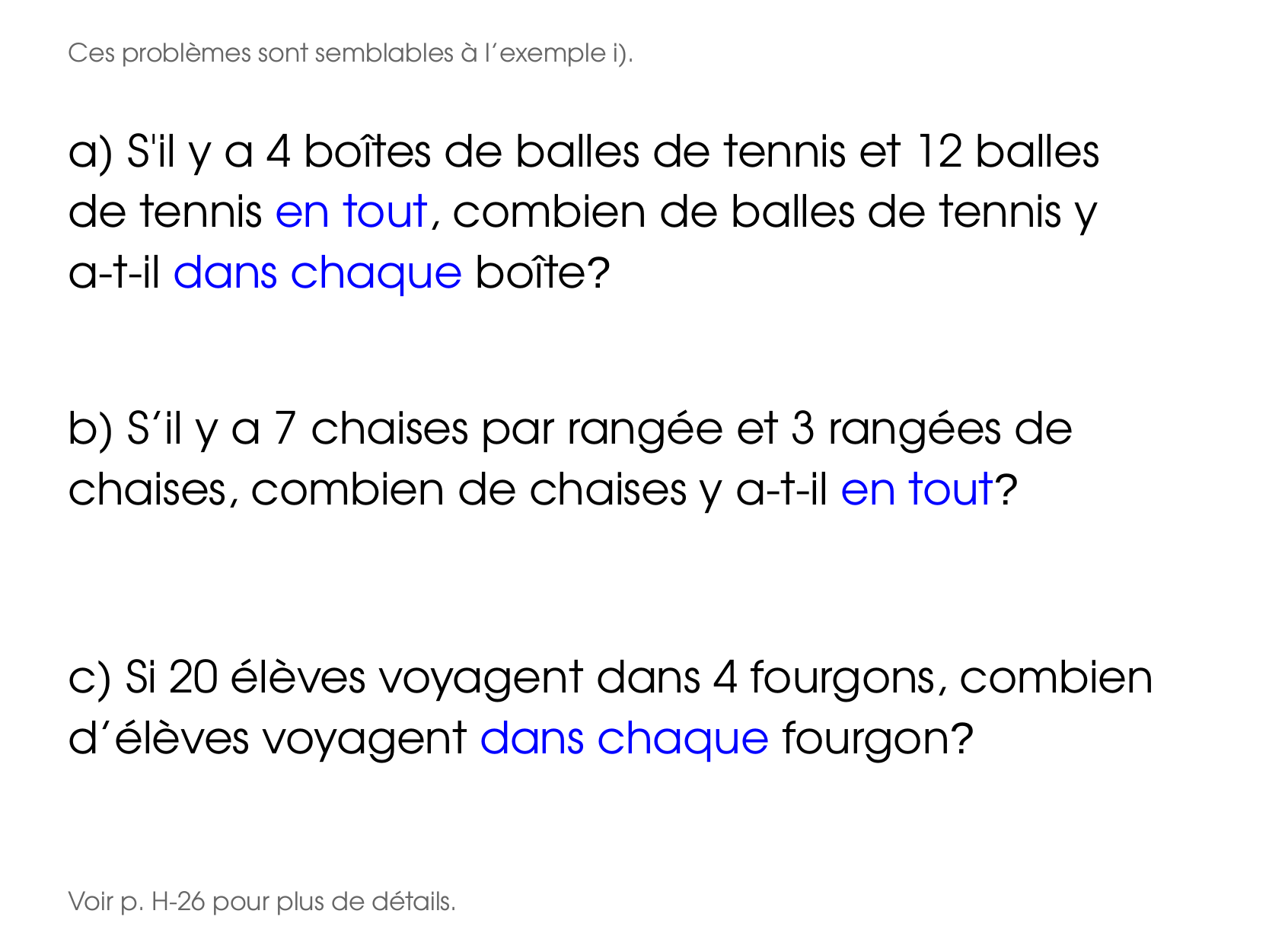

Ces problèmes sont semblables à l’exemple i).
a) S'il y a 4 boîtes de balles de tennis et 12 balles de tennis en tout, combien de balles de tennis y a-t-il dans chaque boîte?
b) S’il y a 7 chaises par rangée et 3 rangées de chaises, combien de chaises y a-t-il en tout?
c) Si 20 élèves voyagent dans 4 fourgons, combien d’élèves voyagent dans chaque fourgon?
Voir p. H-26 pour plus de détails.